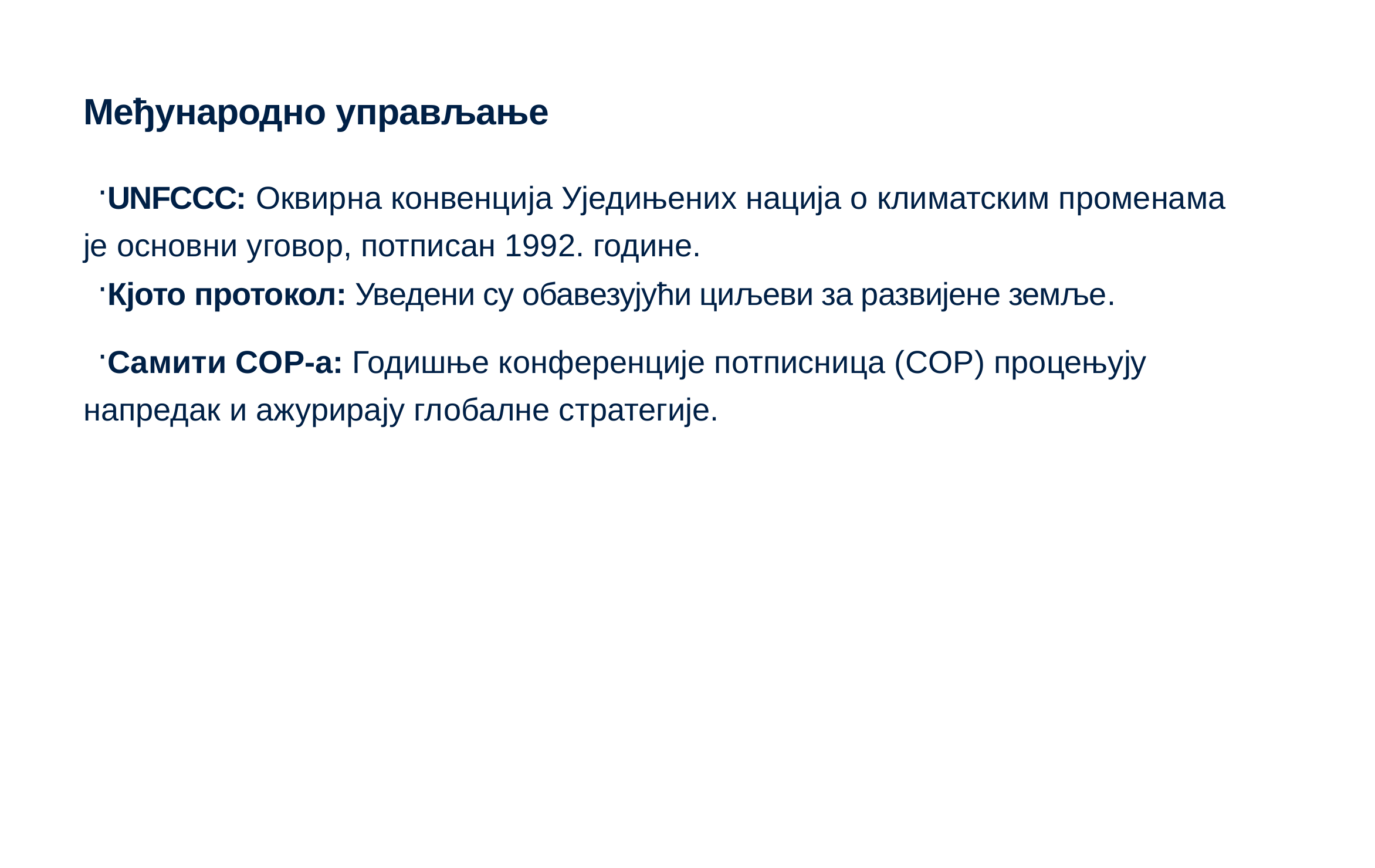

# Међународно управљање
UNFCCC: Оквирна конвенција Уједињених нација о климатским променама је основни уговор, потписан 1992. године.
Кјото протокол: Уведени су обавезујући циљеви за развијене земље.
Самити COP-а: Годишње конференције потписница (COP) процењују напредак и ажурирају глобалне стратегије.